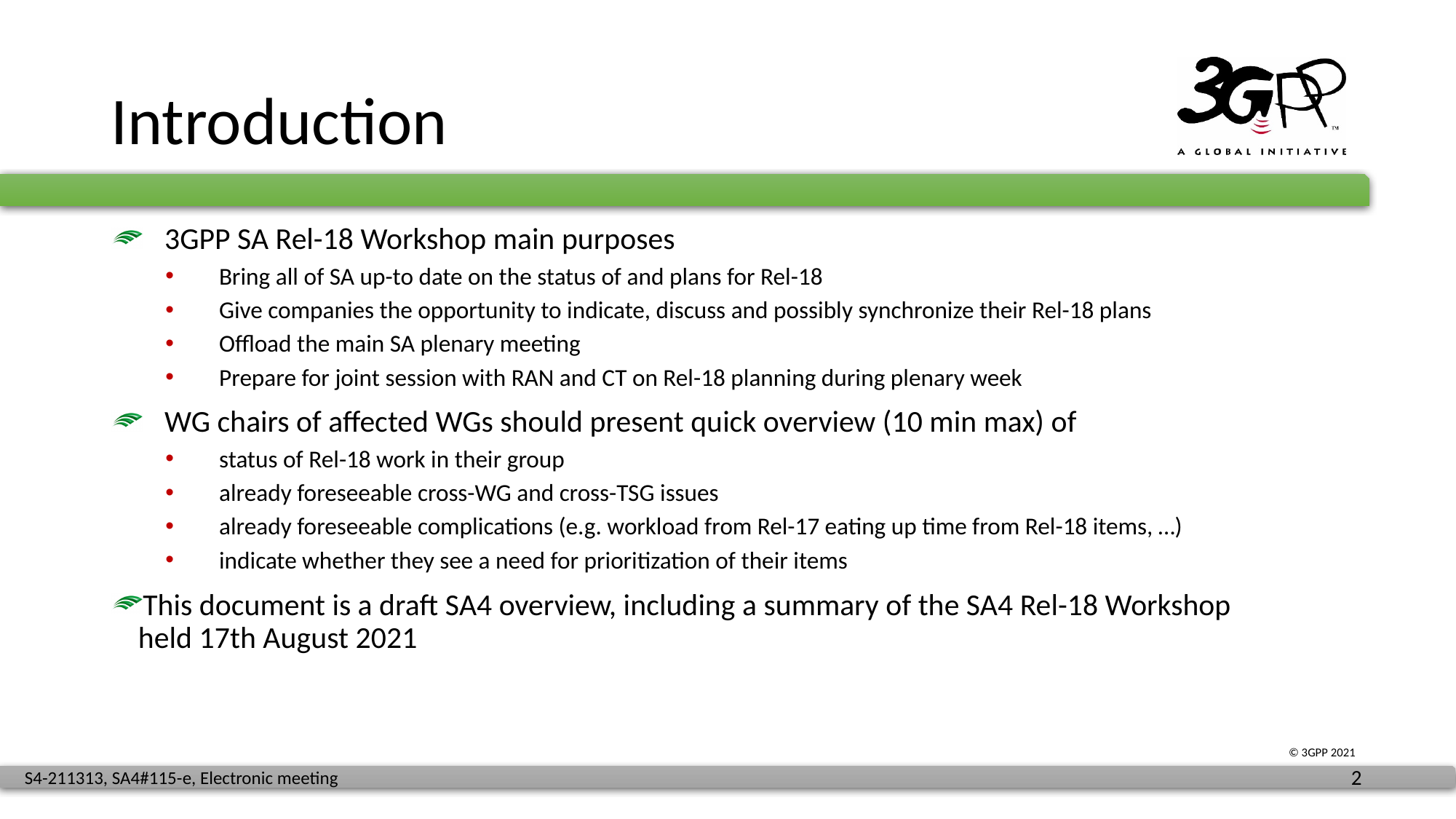

# Introduction
3GPP SA Rel-18 Workshop main purposes
Bring all of SA up-to date on the status of and plans for Rel-18
Give companies the opportunity to indicate, discuss and possibly synchronize their Rel-18 plans
Offload the main SA plenary meeting
Prepare for joint session with RAN and CT on Rel-18 planning during plenary week
WG chairs of affected WGs should present quick overview (10 min max) of
status of Rel-18 work in their group
already foreseeable cross-WG and cross-TSG issues
already foreseeable complications (e.g. workload from Rel-17 eating up time from Rel-18 items, …)
indicate whether they see a need for prioritization of their items
This document is a draft SA4 overview, including a summary of the SA4 Rel-18 Workshop held 17th August 2021